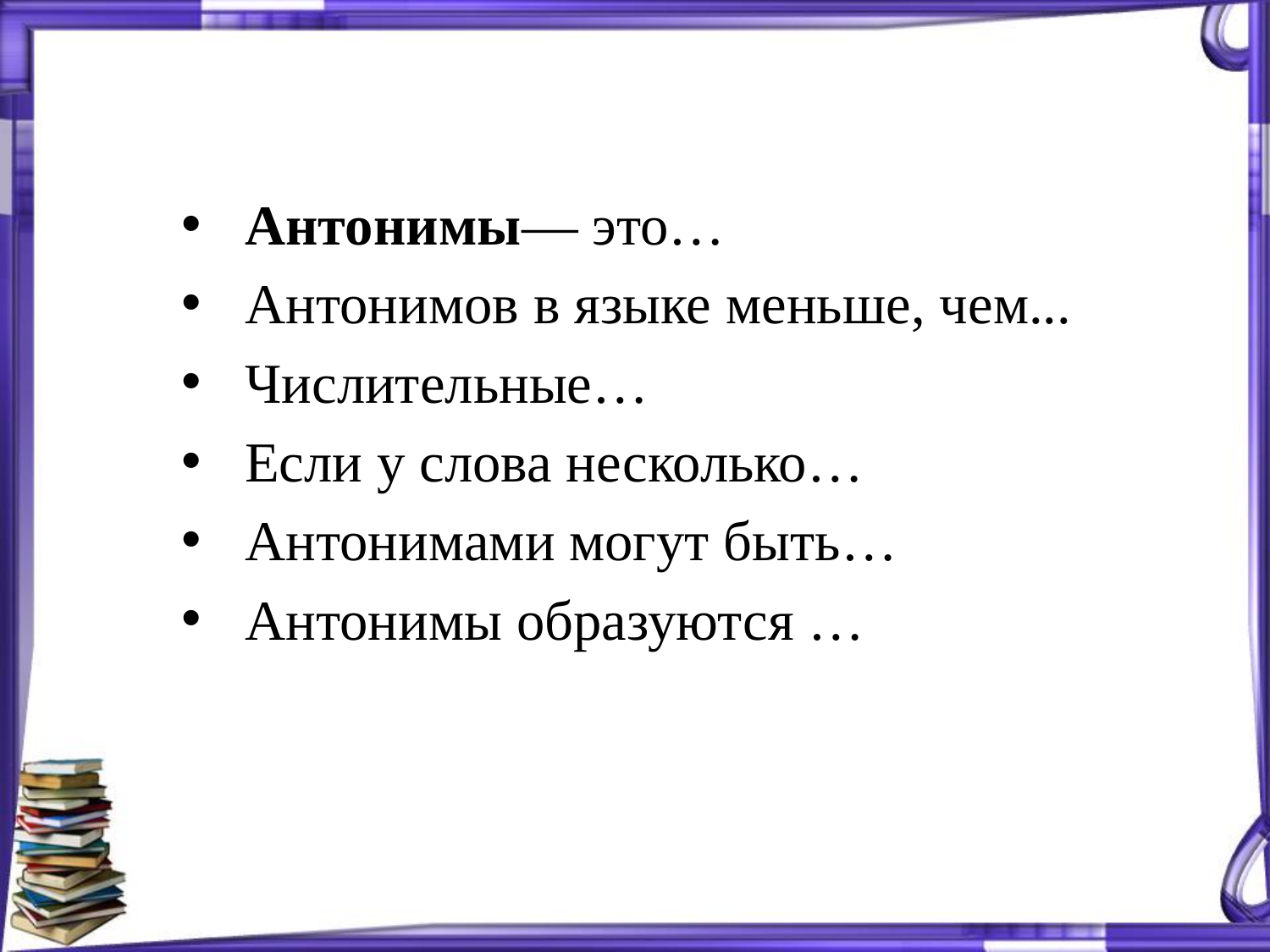

Антонимы— это…
Антонимов в языке меньше, чем...
Числительные…
Если у слова несколько…
Антонимами могут быть…
Антонимы образуются …